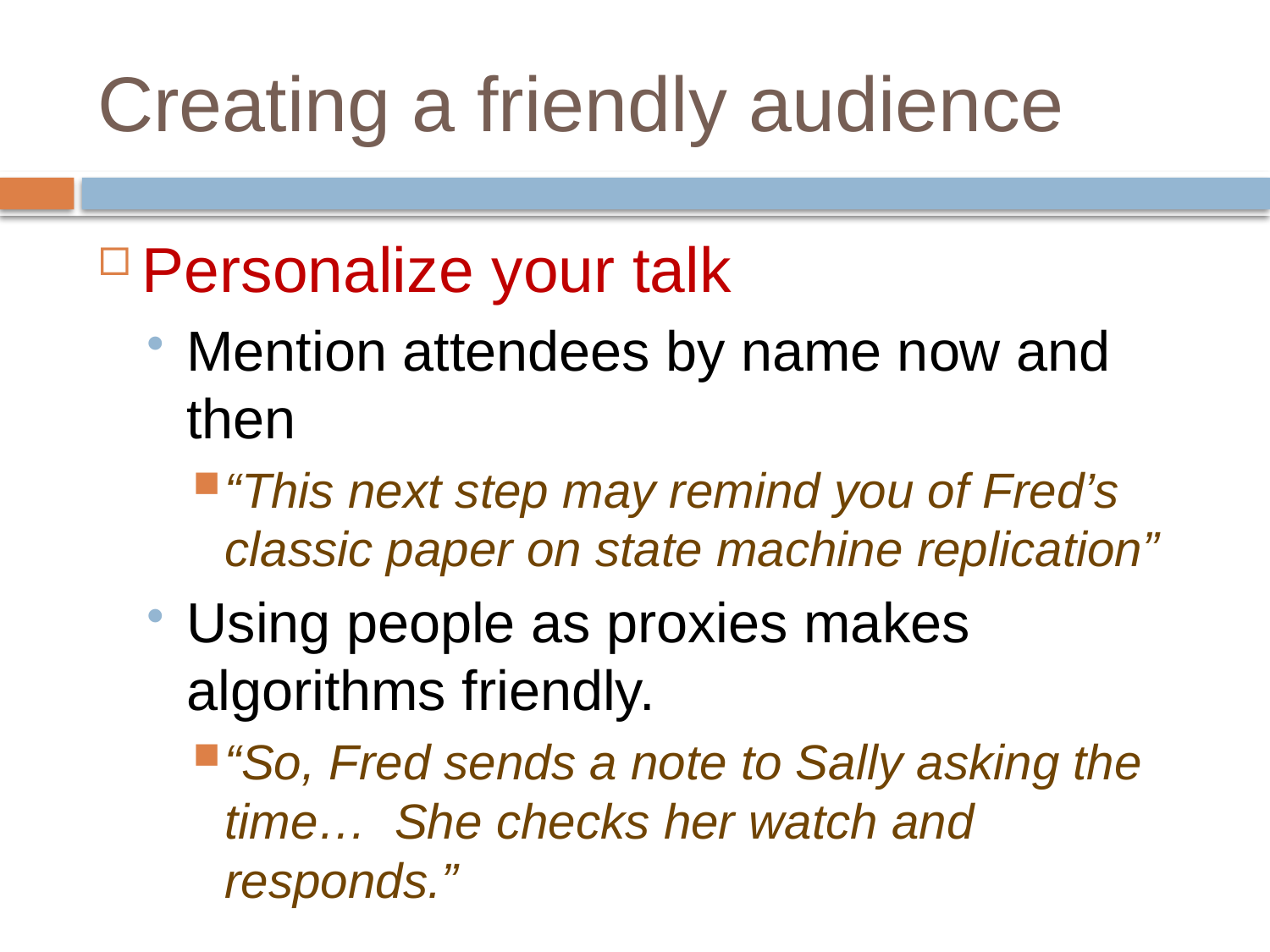

# Creating a friendly audience
Personalize your talk
Mention attendees by name now and then
“This next step may remind you of Fred’s classic paper on state machine replication”
Using people as proxies makes algorithms friendly.
“So, Fred sends a note to Sally asking the time…  She checks her watch and responds.”